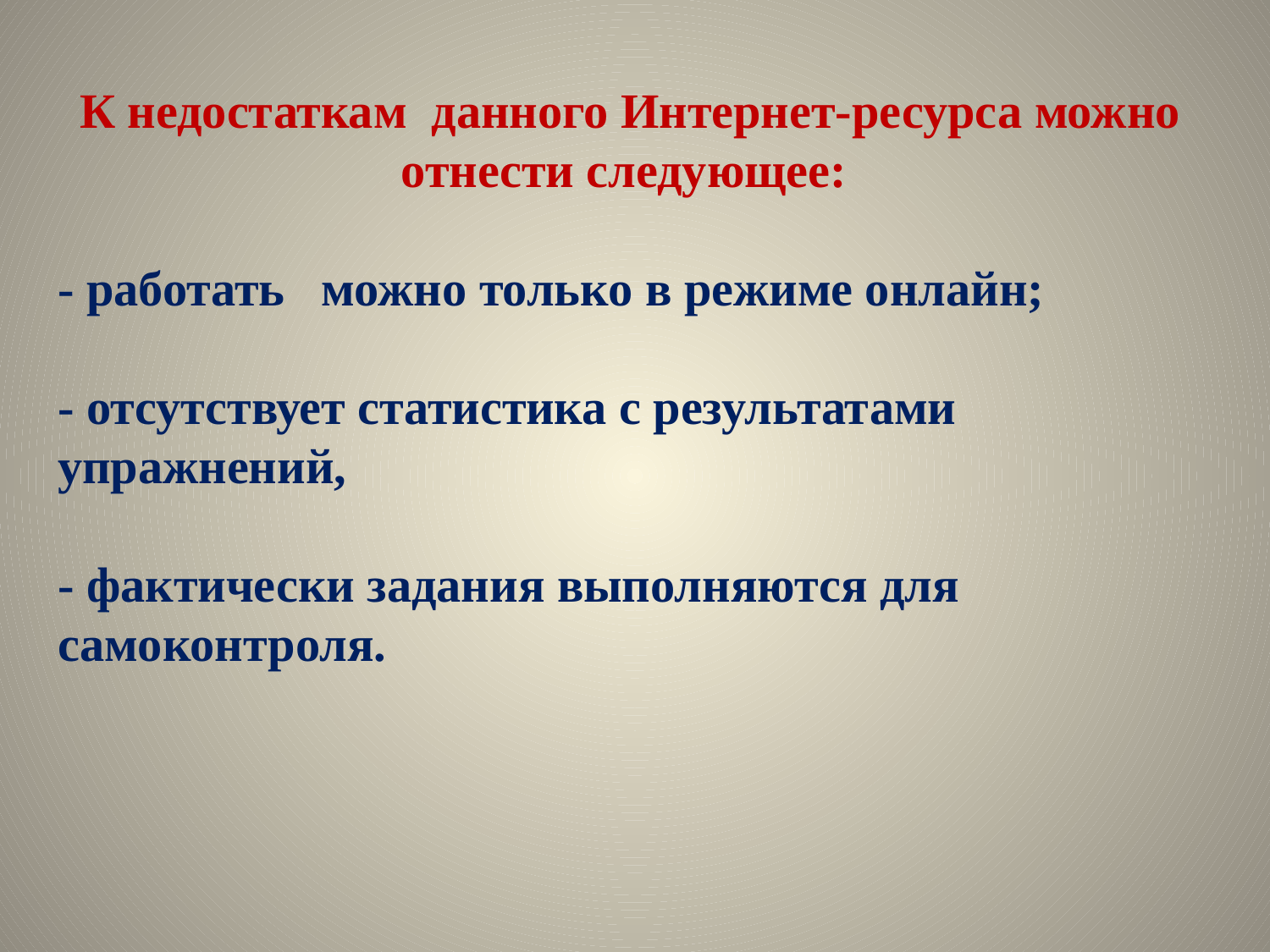

К недостаткам  данного Интернет-ресурса можно отнести следующее:

- работать   можно только в режиме онлайн;

- отсутствует статистика с результатами упражнений,

- фактически задания выполняются для самоконтроля.